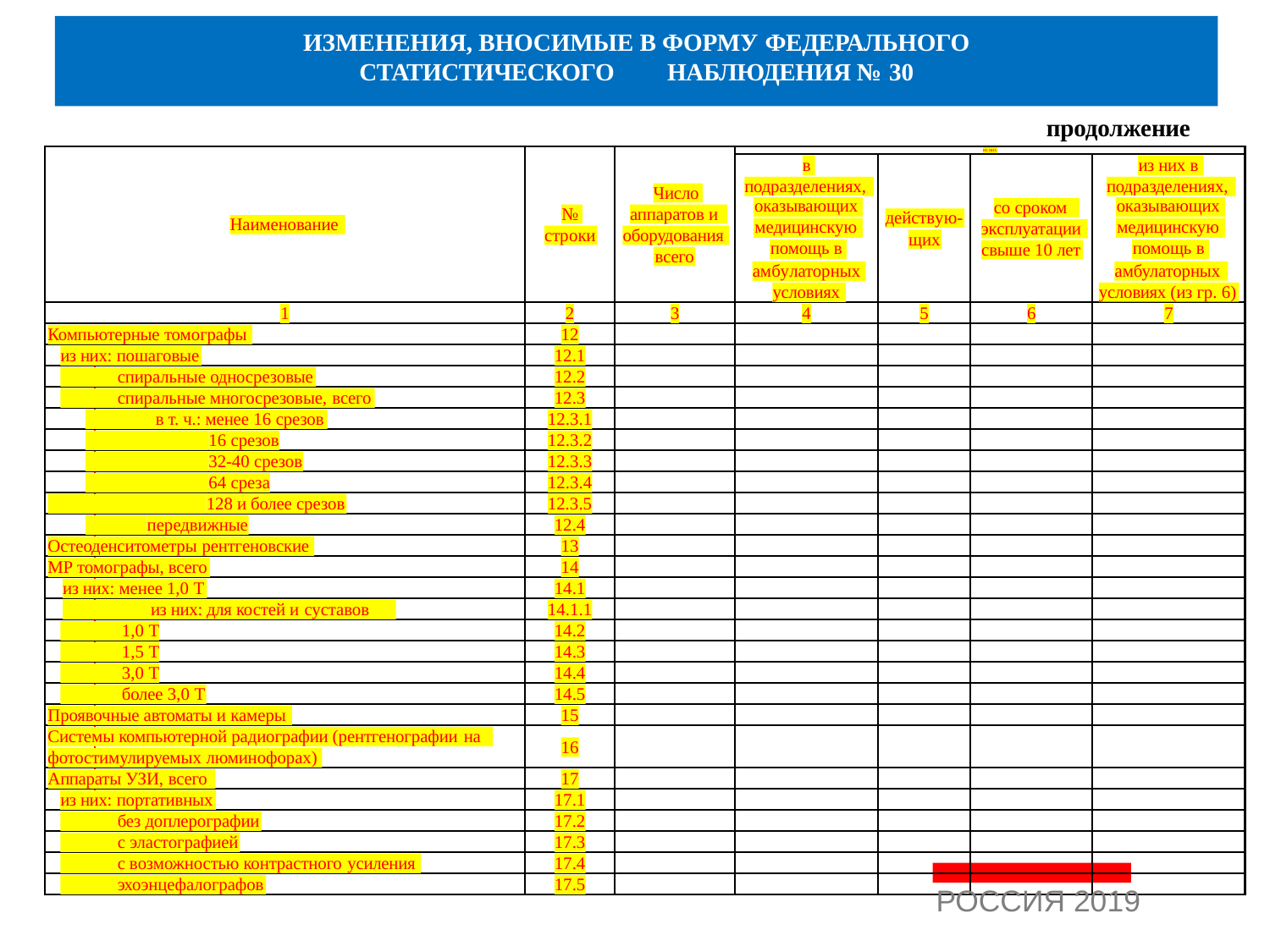

# ИЗМЕНЕНИЯ, ВНОСИМЫЕ В ФОРМУ ФЕДЕРАЛЬНОГО
СТАТИСТИЧЕСКОГО	НАБЛЮДЕНИЯ № 30
продолжение
из них

в
из них в

подразделениях,
подразделениях,

Число
| оказывающих |  |  |
| --- | --- | --- |
| медицинскую |  |  |
|  | помощь в |  |
| оказывающих |  |  |
| --- | --- | --- |
| медицинскую |  |  |
|  | помощь в |  |
со сроком
№
аппаратов и
действую-
Наименование
эксплуатации
строки
оборудования
щих
свыше 10 лет
всего
амбулаторных

амбулаторных
условиях

условиях (из гр. 6)
1
2
3
4
5
6
7

Компьютерные томографы
12

из них: пошаговые
12.1

спиральные односрезовые
12.2

спиральные многосрезовые, всего
12.3

в т. ч.: менее 16 срезов
12.3.1

16 срезов
12.3.2

32-40 срезов
12.3.3

64 среза
12.3.4

128 и более срезов
12.3.5

передвижные
12.4

Остеоденситометры рентгеновские
13

МР томографы, всего
14

из них: менее 1,0 Т
14.1

из них: для костей и суставов
14.1.1

1,0 Т
14.2

1,5 Т
14.3

3,0 Т
14.4

более 3,0 Т
14.5

Проявочные автоматы и камеры
15

Системы компьютерной радиографии (рентгенографии на

16

фотостимулируемых люминофорах)

Аппараты УЗИ, всего
17

из них: портативных
17.1

без доплерографии
17.2

с эластографией
17.3

с возможностью контрастного усиления
17.4

эхоэнцефалографов
17.5

РОССИЯ 2019